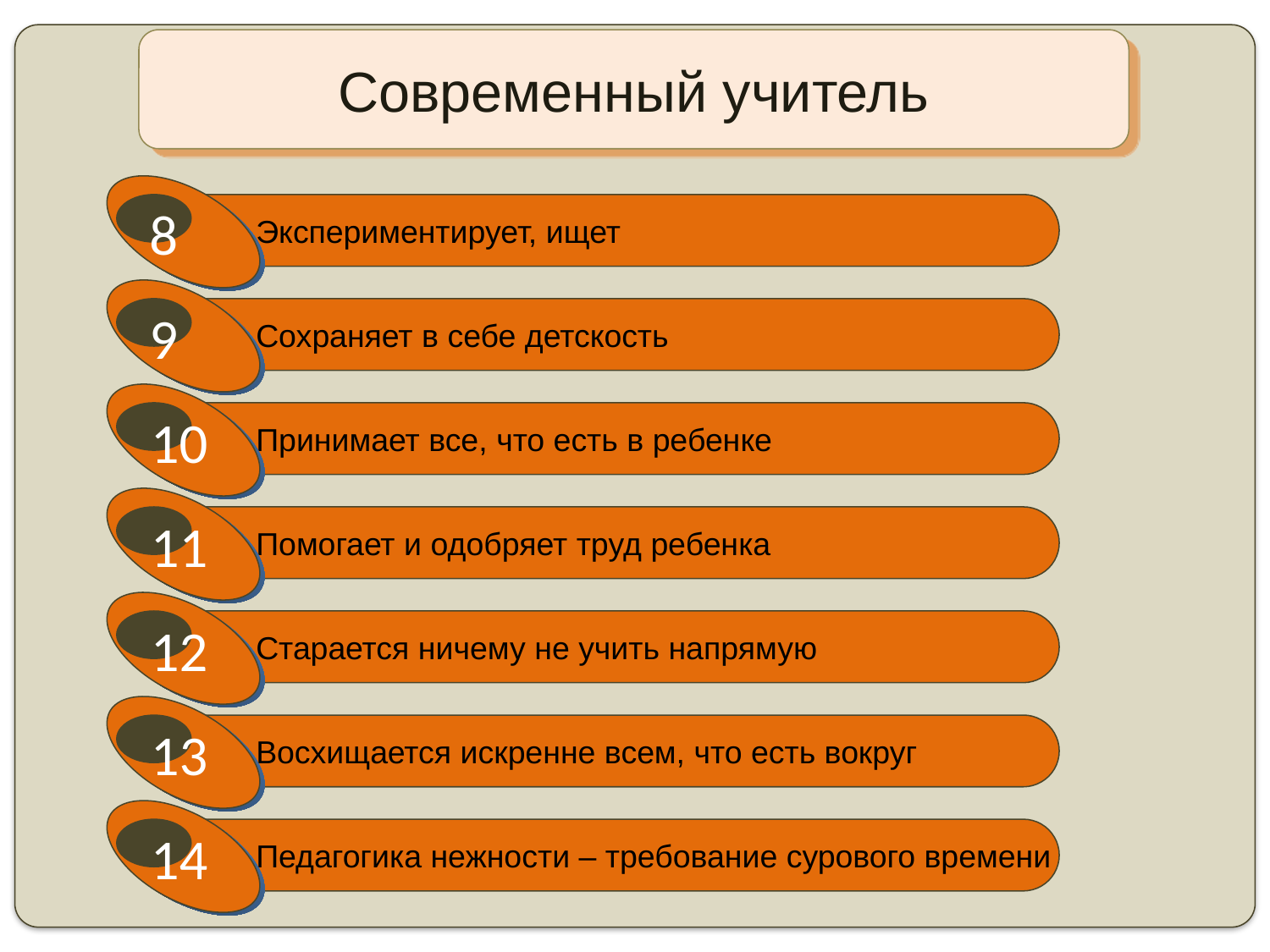

Современный учитель

8
Экспериментирует, ищет

9
Сохраняет в себе детскость

10
Принимает все, что есть в ребенке

11
Помогает и одобряет труд ребенка

12
Старается ничему не учить напрямую

13
Восхищается искренне всем, что есть вокруг

14
Педагогика нежности – требование сурового времени